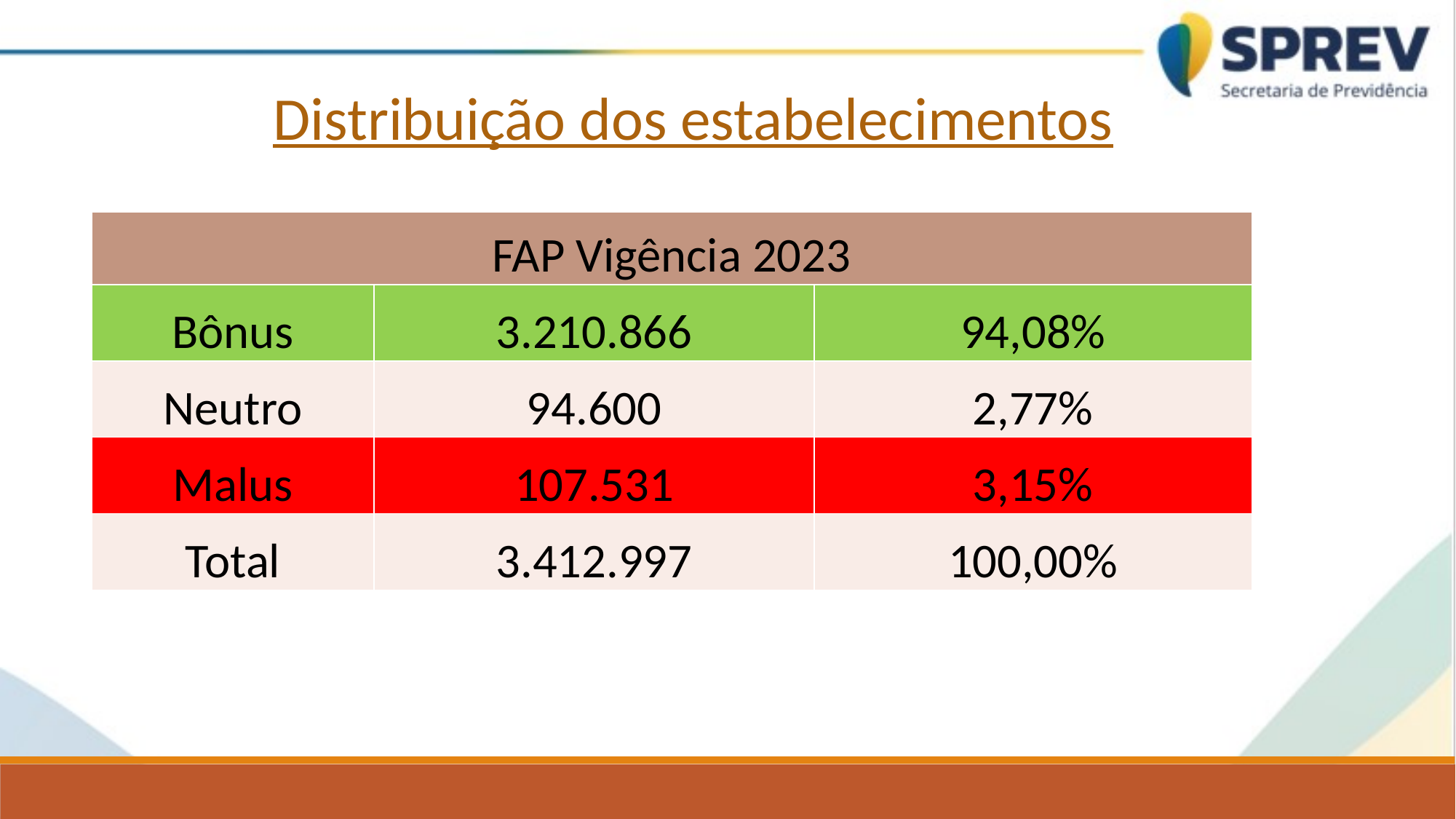

Distribuição dos estabelecimentos
| FAP Vigência 2023 |  |  |
| --- | --- | --- |
| Bônus | 3.210.866 | 94,08% |
| Neutro | 94.600 | 2,77% |
| Malus | 107.531 | 3,15% |
| Total | 3.412.997 | 100,00% |